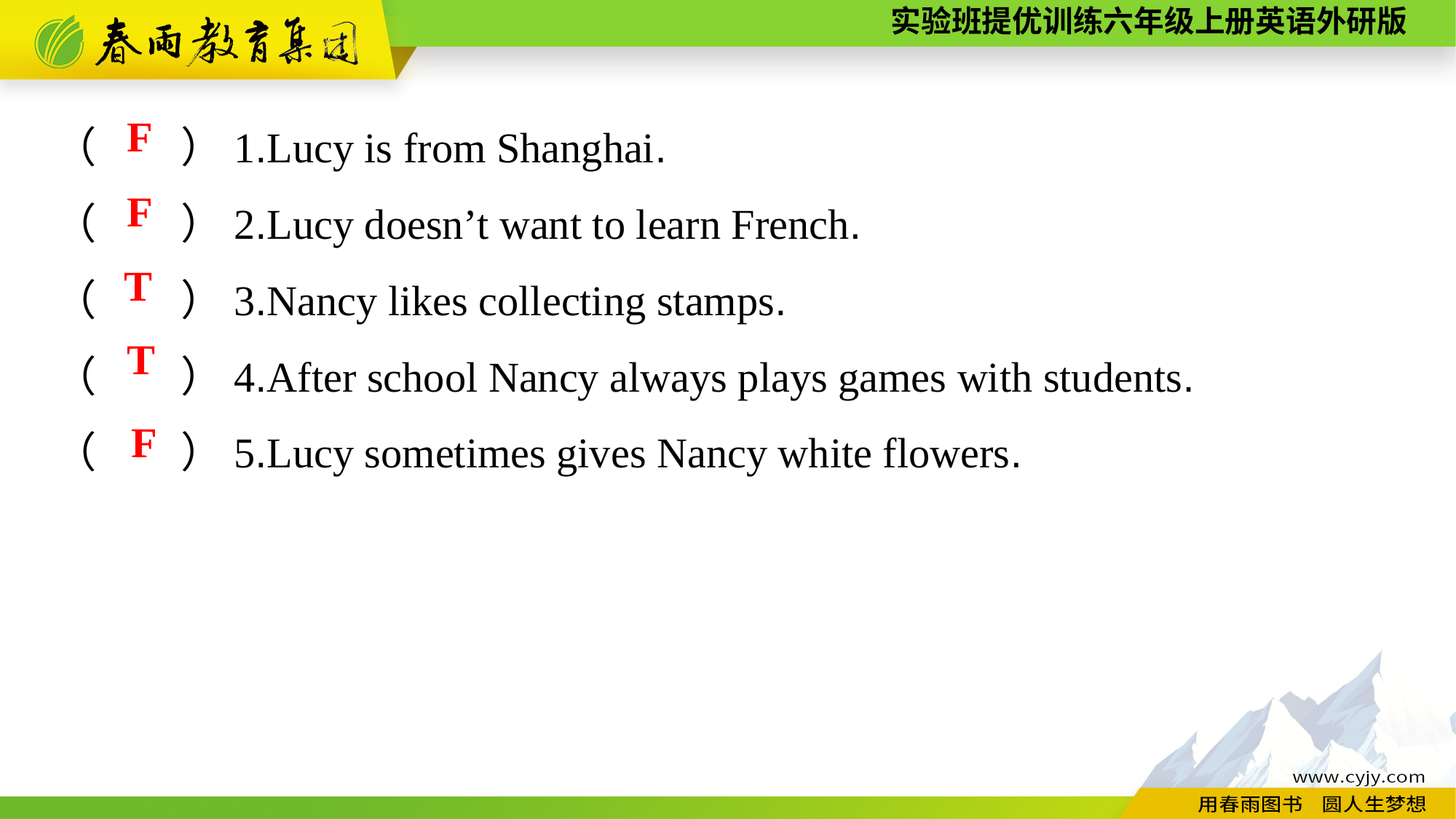

（　　）1.Lucy is from Shanghai.
（　　）2.Lucy doesn’t want to learn French.
（　　）3.Nancy likes collecting stamps.
（　　）4.After school Nancy always plays games with students.
（　　）5.Lucy sometimes gives Nancy white flowers.
F
F
T
T
F